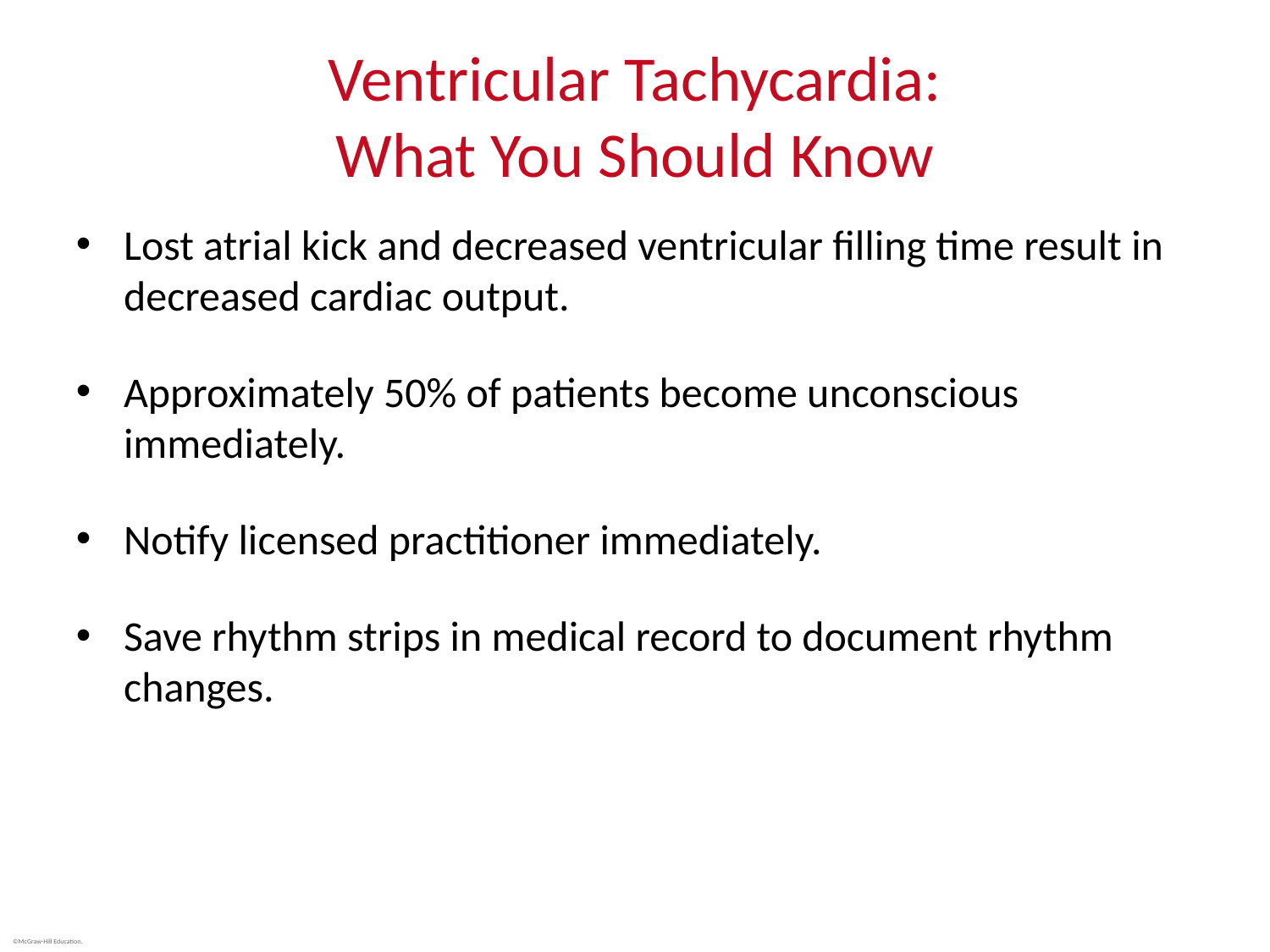

# Ventricular Tachycardia: What You Should Know
Lost atrial kick and decreased ventricular filling time result in decreased cardiac output.
Approximately 50% of patients become unconscious immediately.
Notify licensed practitioner immediately.
Save rhythm strips in medical record to document rhythm changes.